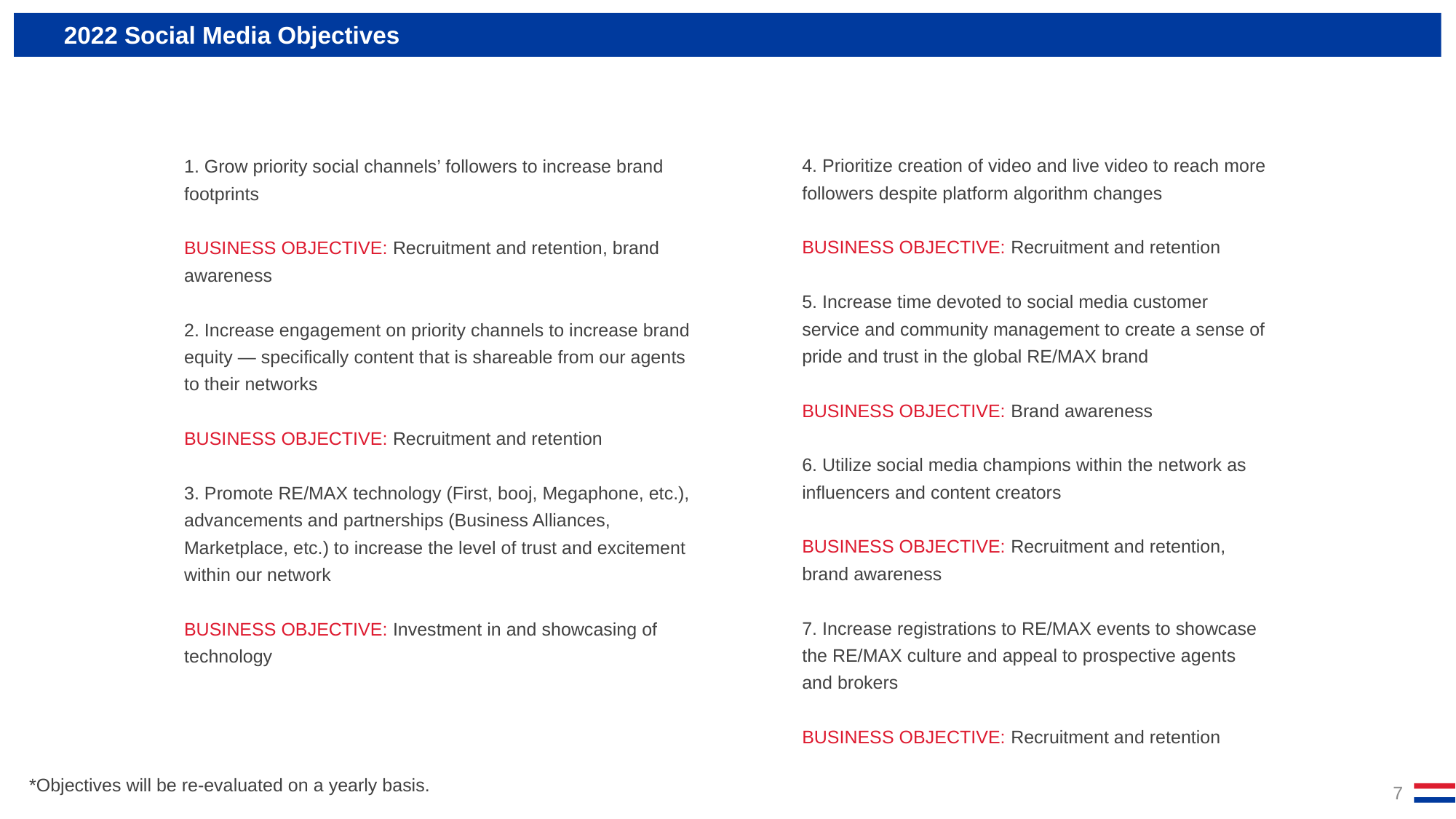

2022 Social Media Objectives
4. Prioritize creation of video and live video to reach more followers despite platform algorithm changes
BUSINESS OBJECTIVE: Recruitment and retention

5. Increase time devoted to social media customer service and community management to create a sense of pride and trust in the global RE/MAX brand

BUSINESS OBJECTIVE: Brand awareness

6. Utilize social media champions within the network as influencers and content creators

BUSINESS OBJECTIVE: Recruitment and retention, brand awareness

7. Increase registrations to RE/MAX events to showcase the RE/MAX culture and appeal to prospective agents and brokers

BUSINESS OBJECTIVE: Recruitment and retention

1. Grow priority social channels’ followers to increase brand footprints
BUSINESS OBJECTIVE: Recruitment and retention, brand awareness

2. Increase engagement on priority channels to increase brand equity — specifically content that is shareable from our agents to their networks
BUSINESS OBJECTIVE: Recruitment and retention

3. Promote RE/MAX technology (First, booj, Megaphone, etc.), advancements and partnerships (Business Alliances, Marketplace, etc.) to increase the level of trust and excitement within our network
BUSINESS OBJECTIVE: Investment in and showcasing of technology
*Objectives will be re-evaluated on a yearly basis.
7